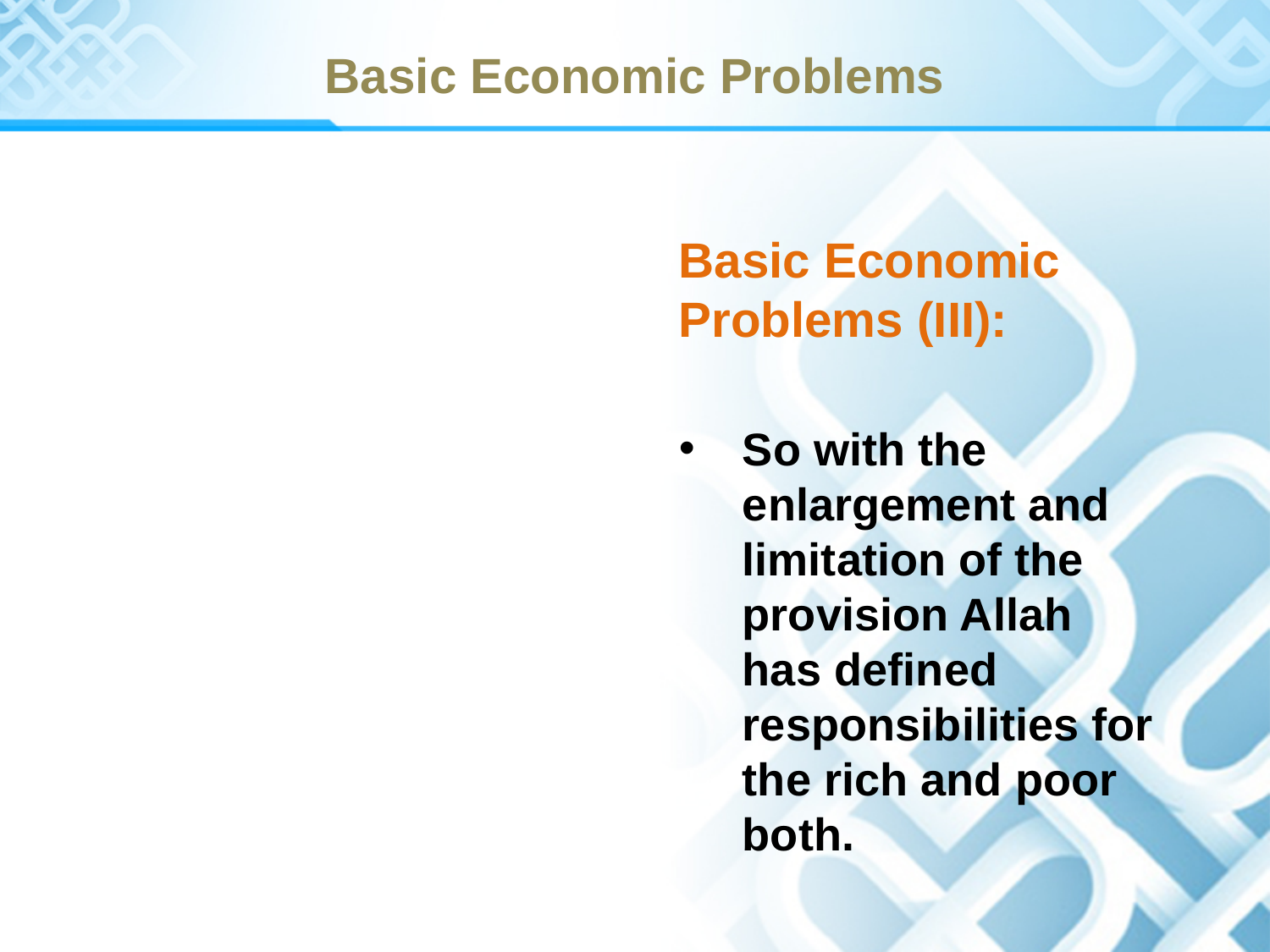

Basic Economic Problems
Basic Economic Problems (III):

So with the enlargement and limitation of the provision Allah has defined responsibilities for the rich and poor both.